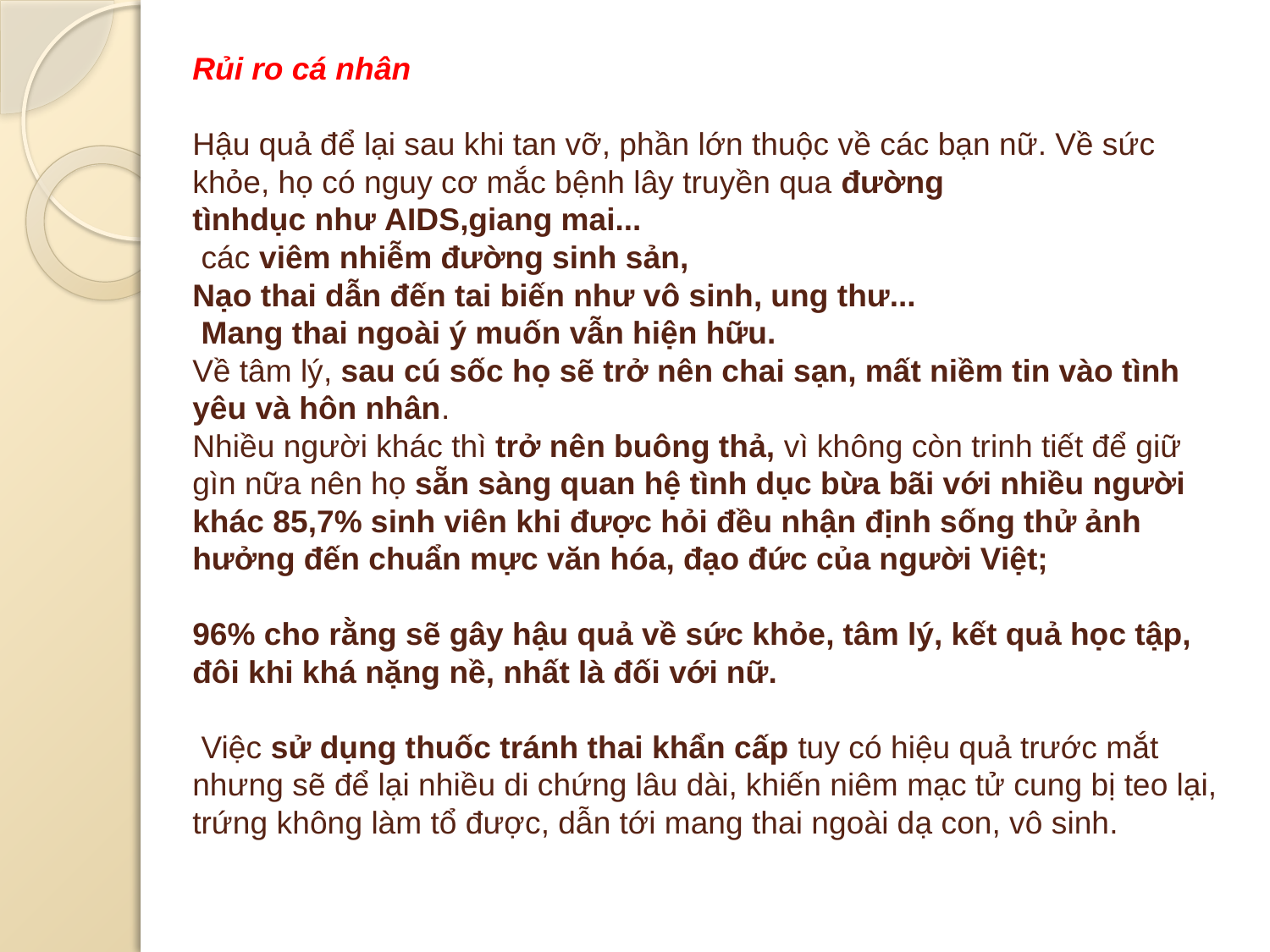

# Rủi ro cá nhân Hậu quả để lại sau khi tan vỡ, phần lớn thuộc về các bạn nữ. Về sức khỏe, họ có nguy cơ mắc bệnh lây truyền qua đường tìnhdục như AIDS,giang mai... các viêm nhiễm đường sinh sản,  Nạo thai dẫn đến tai biến như vô sinh, ung thư... Mang thai ngoài ý muốn vẫn hiện hữu. Về tâm lý, sau cú sốc họ sẽ trở nên chai sạn, mất niềm tin vào tình yêu và hôn nhân. Nhiều người khác thì trở nên buông thả, vì không còn trinh tiết để giữ gìn nữa nên họ sẵn sàng quan hệ tình dục bừa bãi với nhiều người khác 85,7% sinh viên khi được hỏi đều nhận định sống thử ảnh hưởng đến chuẩn mực văn hóa, đạo đức của người Việt; 96% cho rằng sẽ gây hậu quả về sức khỏe, tâm lý, kết quả học tập, đôi khi khá nặng nề, nhất là đối với nữ. Việc sử dụng thuốc tránh thai khẩn cấp tuy có hiệu quả trước mắt nhưng sẽ để lại nhiều di chứng lâu dài, khiến niêm mạc tử cung bị teo lại, trứng không làm tổ được, dẫn tới mang thai ngoài dạ con, vô sinh.